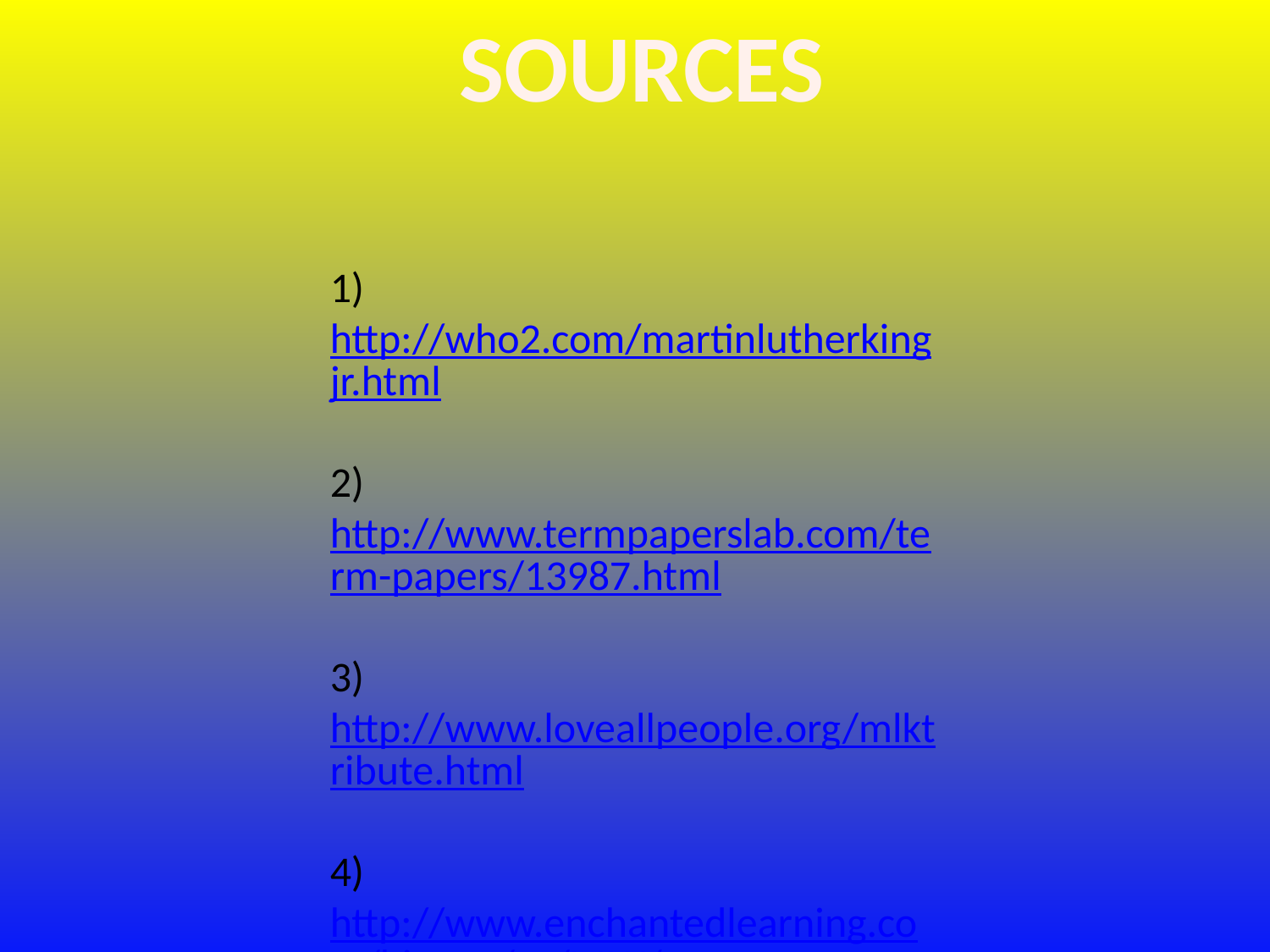

SOURCES
1) http://who2.com/martinlutherkingjr.html
2) http://www.termpaperslab.com/term-papers/13987.html
3) http://www.loveallpeople.org/mlktribute.html
4) http://www.enchantedlearning.com/history/us/MLK/